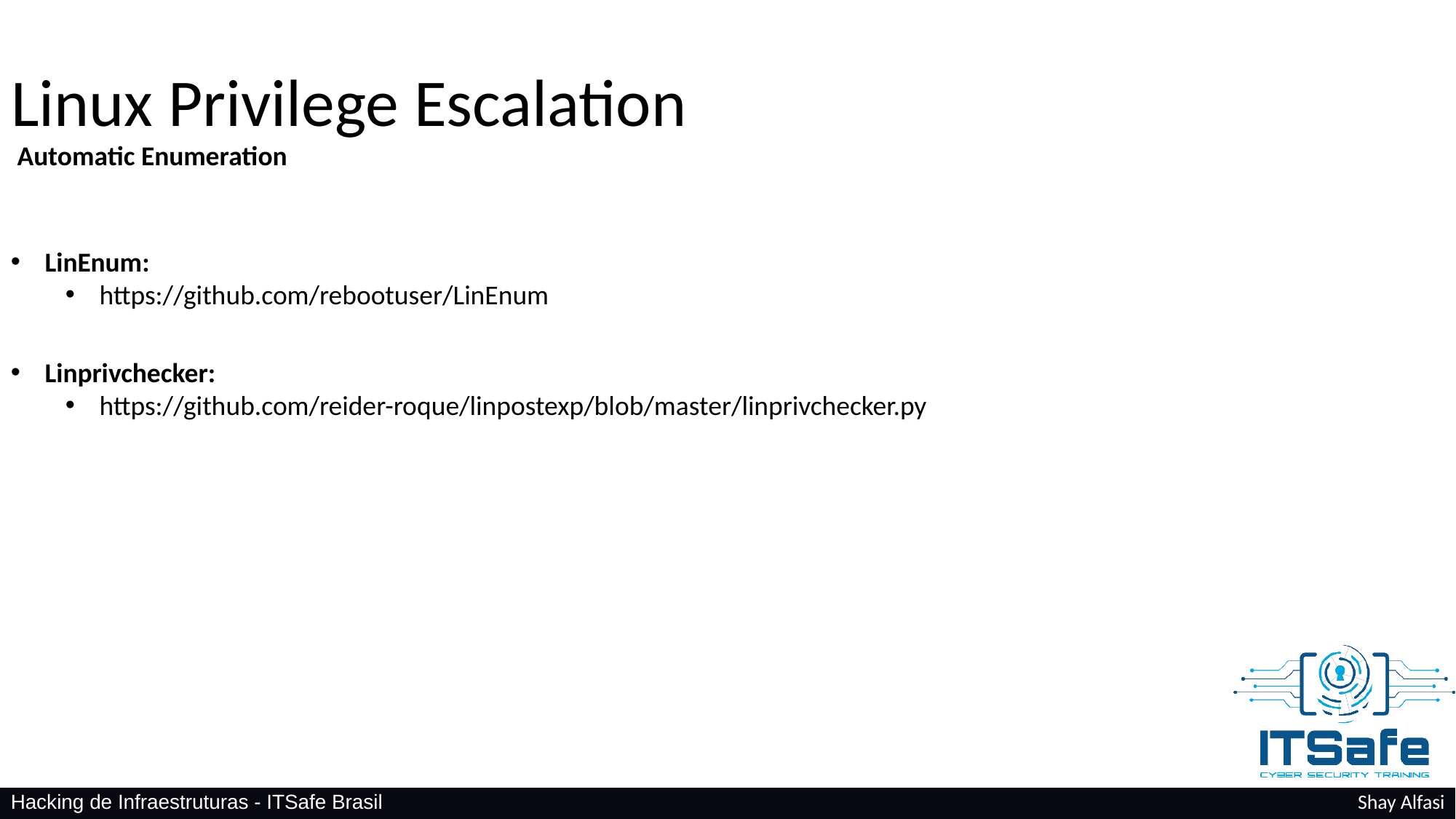

Linux Privilege Escalation
Automatic Enumeration
LinEnum:
https://github.com/rebootuser/LinEnum
Linprivchecker:
https://github.com/reider-roque/linpostexp/blob/master/linprivchecker.py